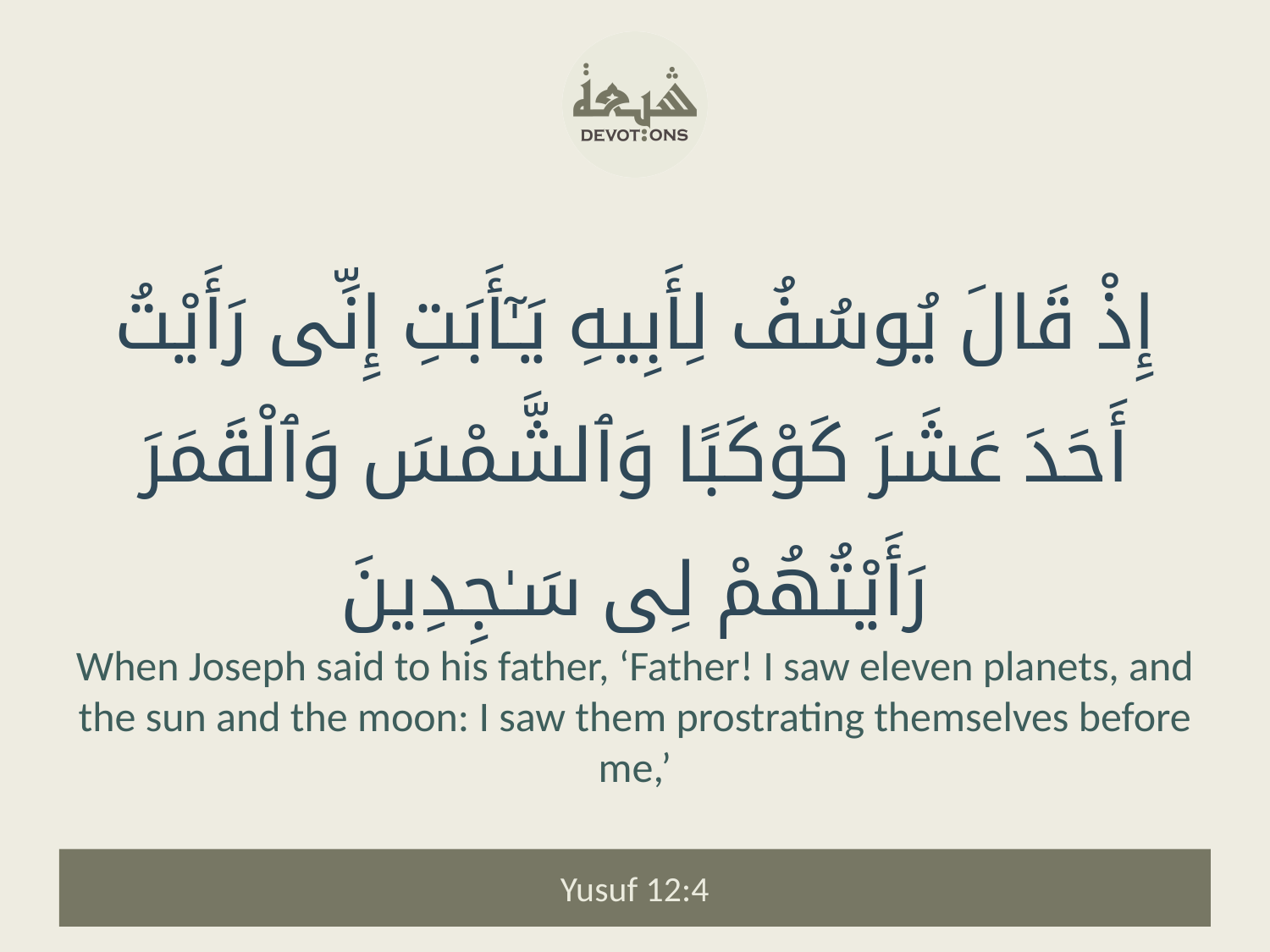

إِذْ قَالَ يُوسُفُ لِأَبِيهِ يَـٰٓأَبَتِ إِنِّى رَأَيْتُ أَحَدَ عَشَرَ كَوْكَبًا وَٱلشَّمْسَ وَٱلْقَمَرَ رَأَيْتُهُمْ لِى سَـٰجِدِينَ
When Joseph said to his father, ‘Father! I saw eleven planets, and the sun and the moon: I saw them prostrating themselves before me,’
Yusuf 12:4